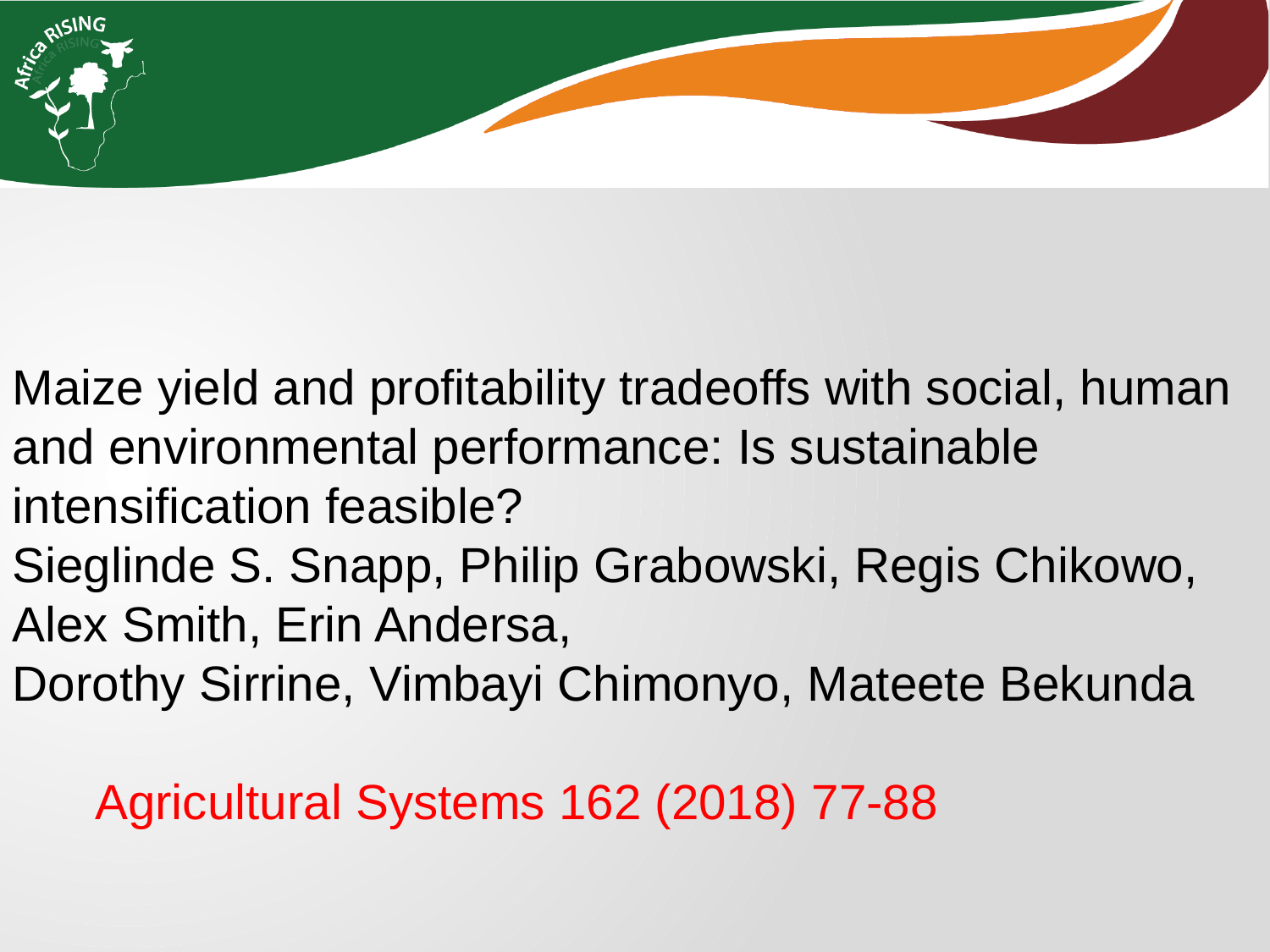

Maize yield and profitability tradeoffs with social, human and environmental performance: Is sustainable intensification feasible?
Sieglinde S. Snapp, Philip Grabowski, Regis Chikowo, Alex Smith, Erin Andersa,
Dorothy Sirrine, Vimbayi Chimonyo, Mateete Bekunda

      Agricultural Systems 162 (2018) 77-88